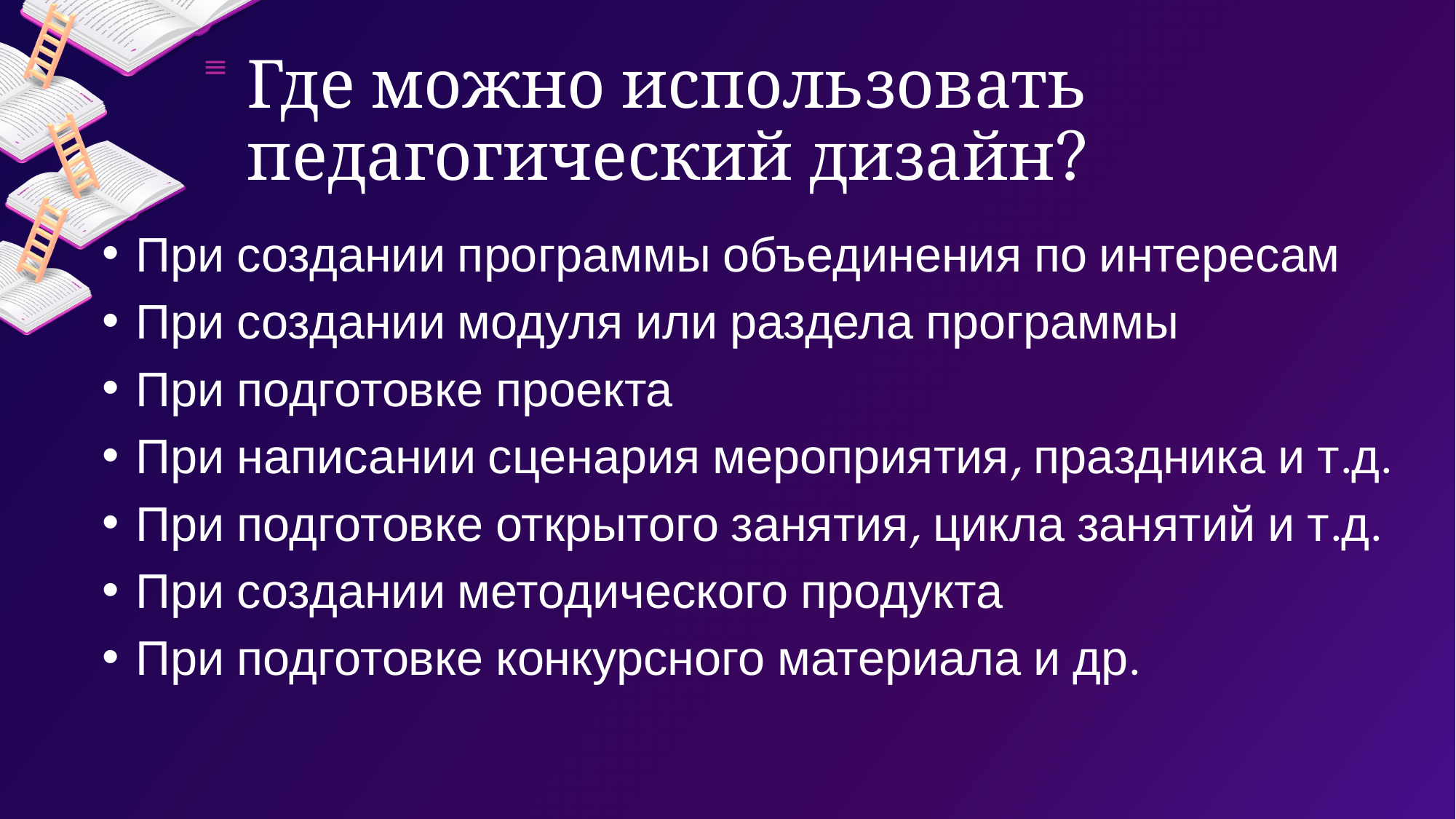

# Где можно использовать педагогический дизайн?
При создании программы объединения по интересам
При создании модуля или раздела программы
При подготовке проекта
При написании сценария мероприятия, праздника и т.д.
При подготовке открытого занятия, цикла занятий и т.д.
При создании методического продукта
При подготовке конкурсного материала и др.